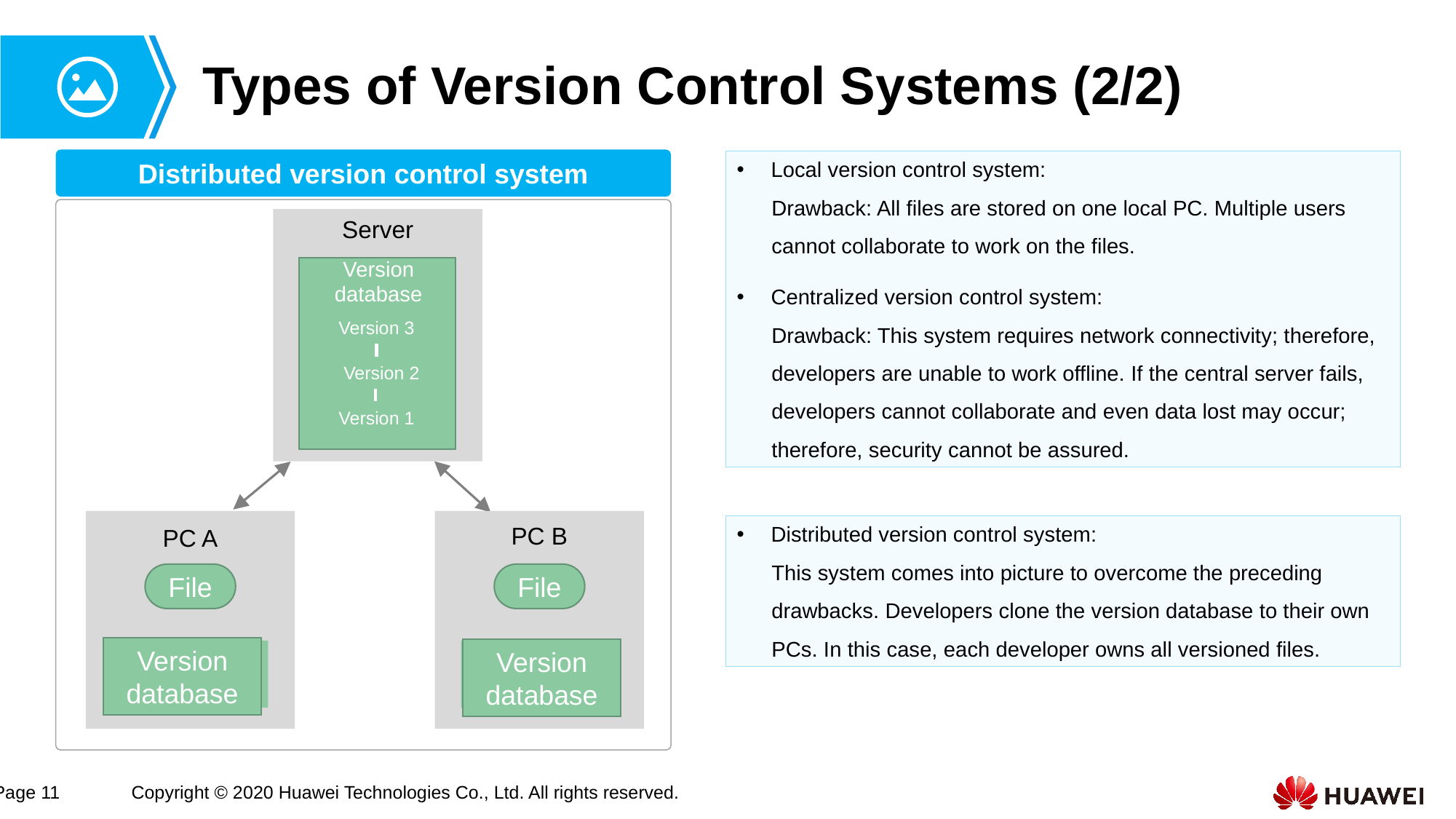

# Types of Version Control Systems (2/2)
Distributed version control system
Local version control system:
Drawback: All files are stored on one local PC. Multiple users cannot collaborate to work on the files.

Centralized version control system:
Drawback: This system requires network connectivity; therefore, developers are unable to work offline. If the central server fails, developers cannot collaborate and even data lost may occur; therefore, security cannot be assured.

Server

Version database

Version 3
Version 2
Version 1

PC A
File
Version database

PC B
File
Version database

Distributed version control system:
This system comes into picture to overcome the preceding drawbacks. Developers clone the version database to their own PCs. In this case, each developer owns all versioned files.